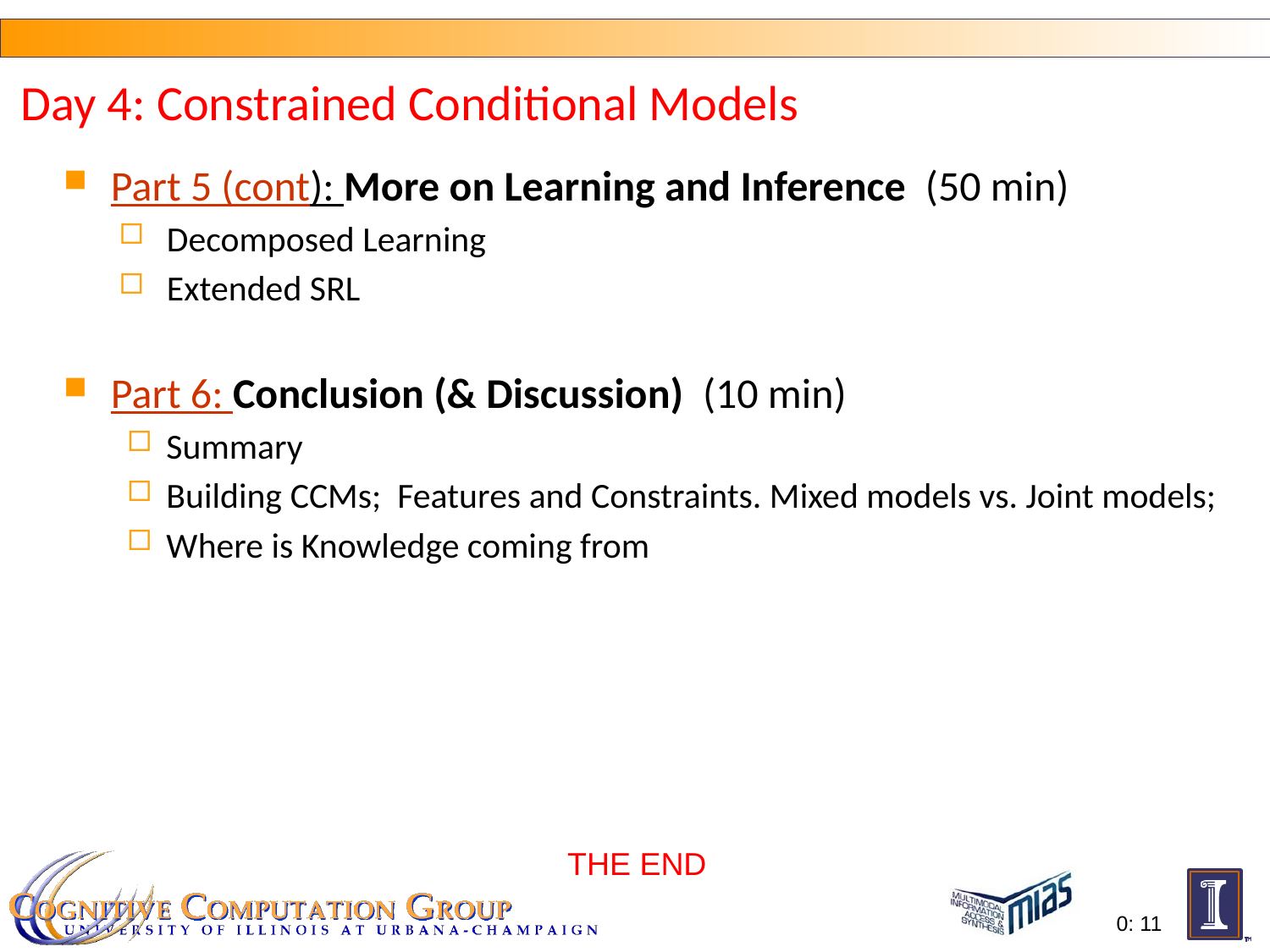

Day 4: Constrained Conditional Models
Part 5 (cont): More on Learning and Inference  (50 min)
Decomposed Learning
Extended SRL

Part 6: Conclusion (& Discussion)  (10 min)
Summary
Building CCMs;  Features and Constraints. Mixed models vs. Joint models;
Where is Knowledge coming from
THE END
0: 11